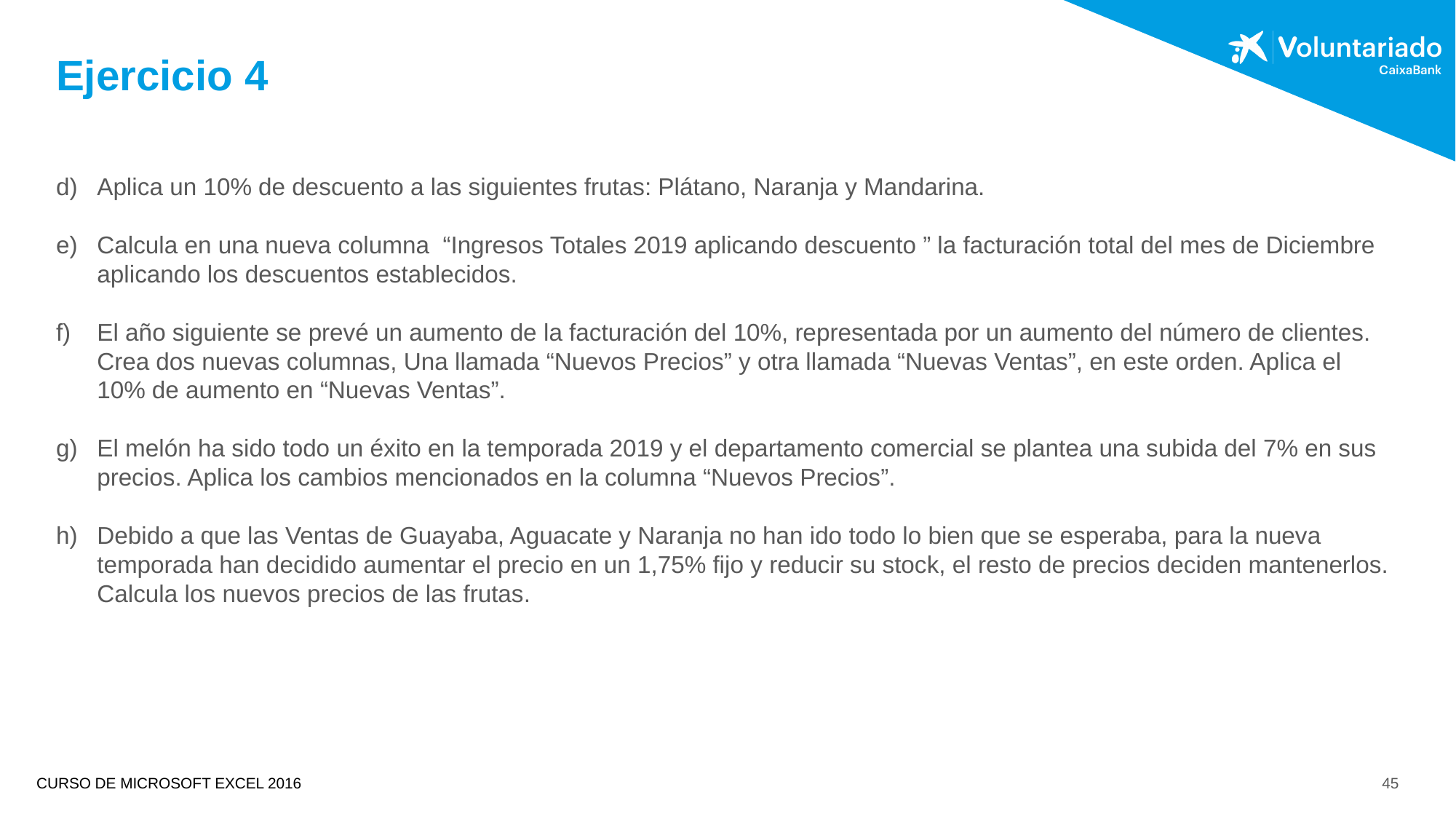

# Ejercicio 4
Aplica un 10% de descuento a las siguientes frutas: Plátano, Naranja y Mandarina.

Calcula en una nueva columna  “Ingresos Totales 2019 aplicando descuento ” la facturación total del mes de Diciembre aplicando los descuentos establecidos.

El año siguiente se prevé un aumento de la facturación del 10%, representada por un aumento del número de clientes. Crea dos nuevas columnas, Una llamada “Nuevos Precios” y otra llamada “Nuevas Ventas”, en este orden. Aplica el 10% de aumento en “Nuevas Ventas”.

El melón ha sido todo un éxito en la temporada 2019 y el departamento comercial se plantea una subida del 7% en sus precios. Aplica los cambios mencionados en la columna “Nuevos Precios”.

Debido a que las Ventas de Guayaba, Aguacate y Naranja no han ido todo lo bien que se esperaba, para la nueva temporada han decidido aumentar el precio en un 1,75% fijo y reducir su stock, el resto de precios deciden mantenerlos. Calcula los nuevos precios de las frutas.